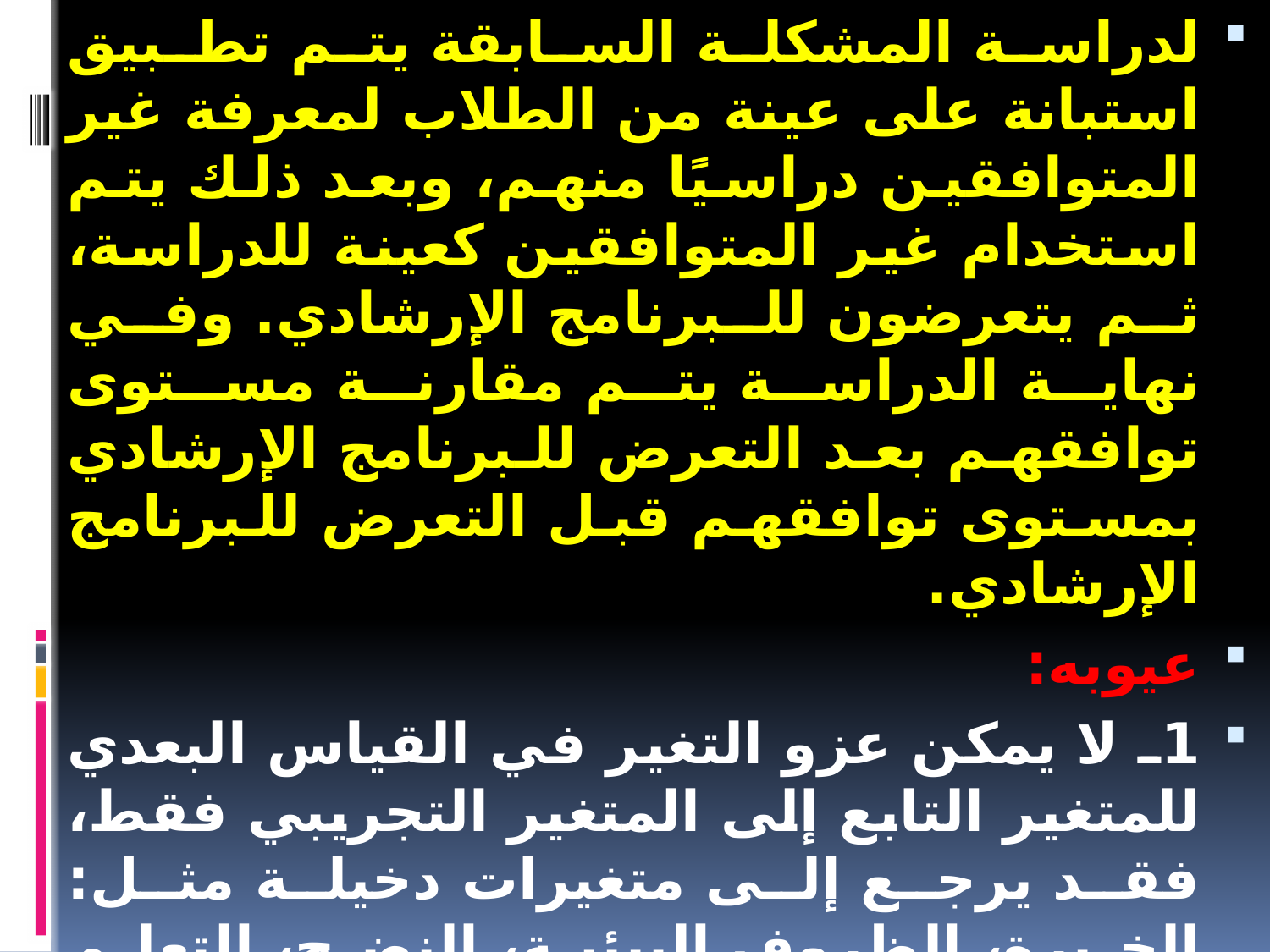

لدراسة المشكلة السابقة يتم تطبيق استبانة على عينة من الطلاب لمعرفة غير المتوافقين دراسيًا منهم، وبعد ذلك يتم استخدام غير المتوافقين كعينة للدراسة، ثم يتعرضون للبرنامج الإرشادي. وفي نهاية الدراسة يتم مقارنة مستوى توافقهم بعد التعرض للبرنامج الإرشادي بمستوى توافقهم قبل التعرض للبرنامج الإرشادي.
عيوبه:
1ـ لا يمكن عزو التغير في القياس البعدي للمتغير التابع إلى المتغير التجريبي فقط، فقد يرجع إلى متغيرات دخيلة مثل: الخبرة، الظروف البيئية، النضج، التعلم نتيجة إعادة الاختبار.
2ـ يفتقر إلى القدرة على ضبط كثير من المتغيرات الدخيلة.